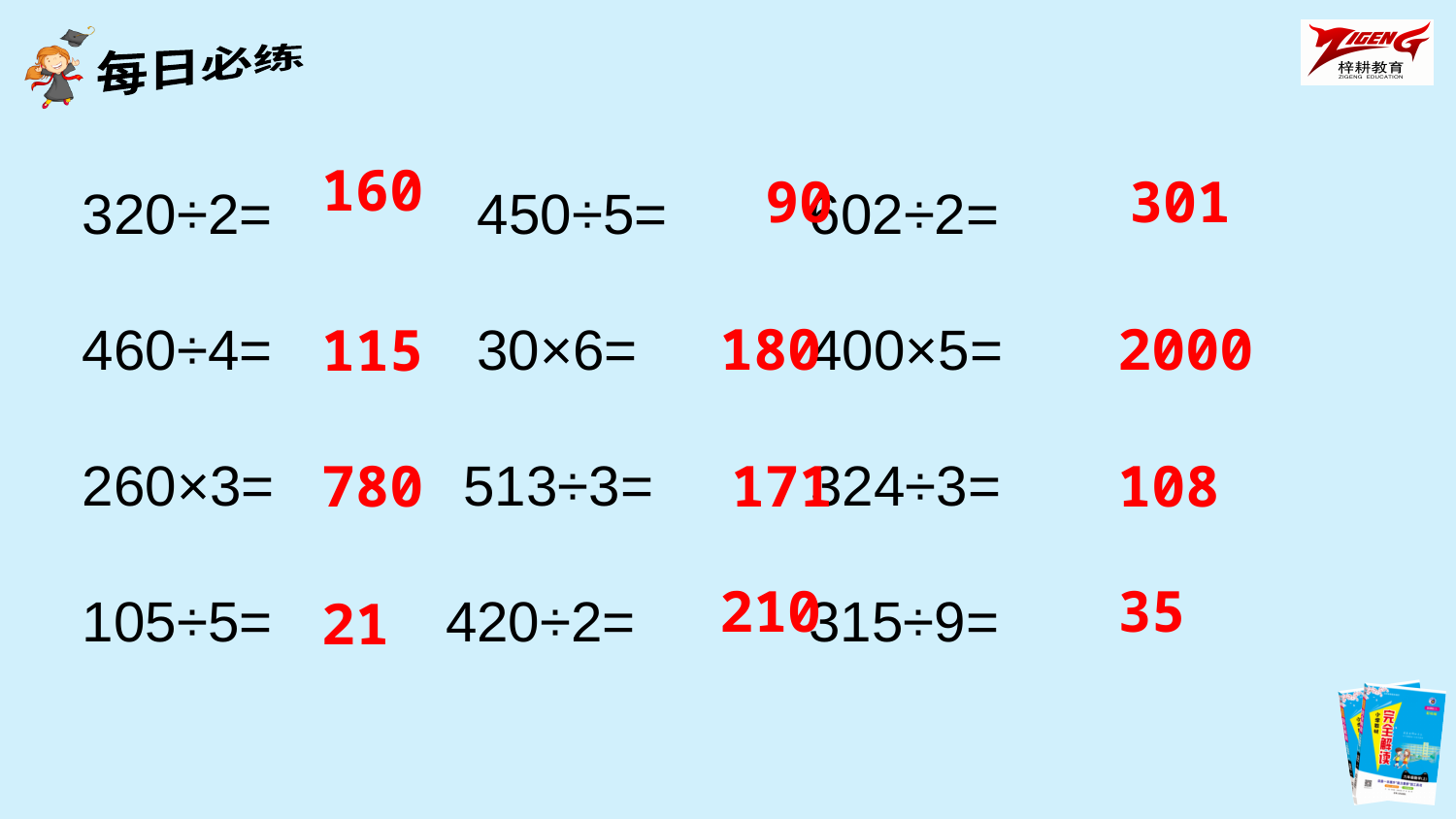

320÷2=             450÷5=         602÷2=
460÷4=             30×6=           400×5=
260×3=            513÷3=          324÷3=
105÷5=           420÷2=           315÷9=
160
90
301
180
2000
115
780
171
108
210
35
21